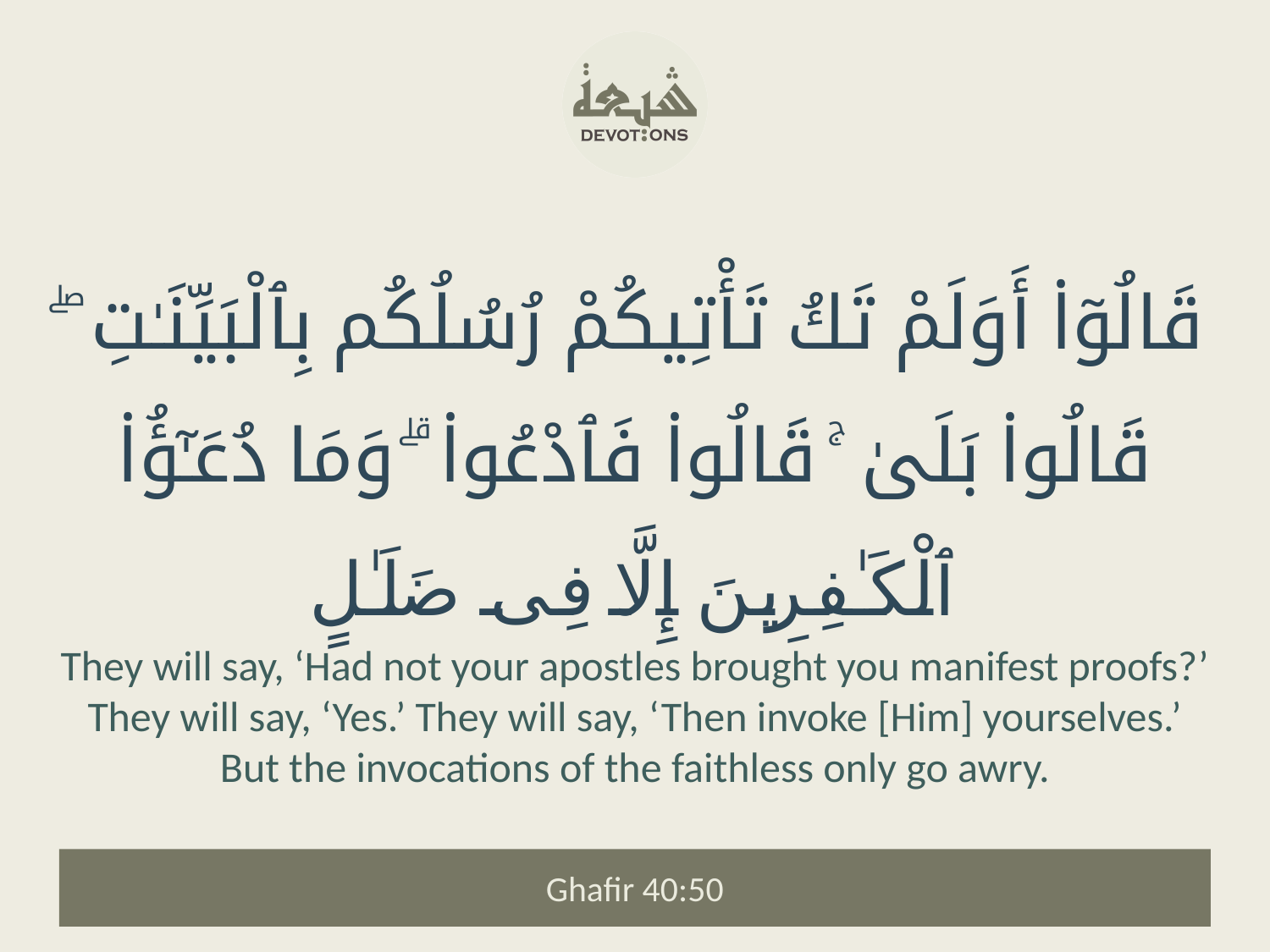

قَالُوٓا۟ أَوَلَمْ تَكُ تَأْتِيكُمْ رُسُلُكُم بِٱلْبَيِّنَـٰتِ ۖ قَالُوا۟ بَلَىٰ ۚ قَالُوا۟ فَٱدْعُوا۟ ۗ وَمَا دُعَـٰٓؤُا۟ ٱلْكَـٰفِرِينَ إِلَّا فِى ضَلَـٰلٍ
They will say, ‘Had not your apostles brought you manifest proofs?’ They will say, ‘Yes.’ They will say, ‘Then invoke [Him] yourselves.’ But the invocations of the faithless only go awry.
Ghafir 40:50